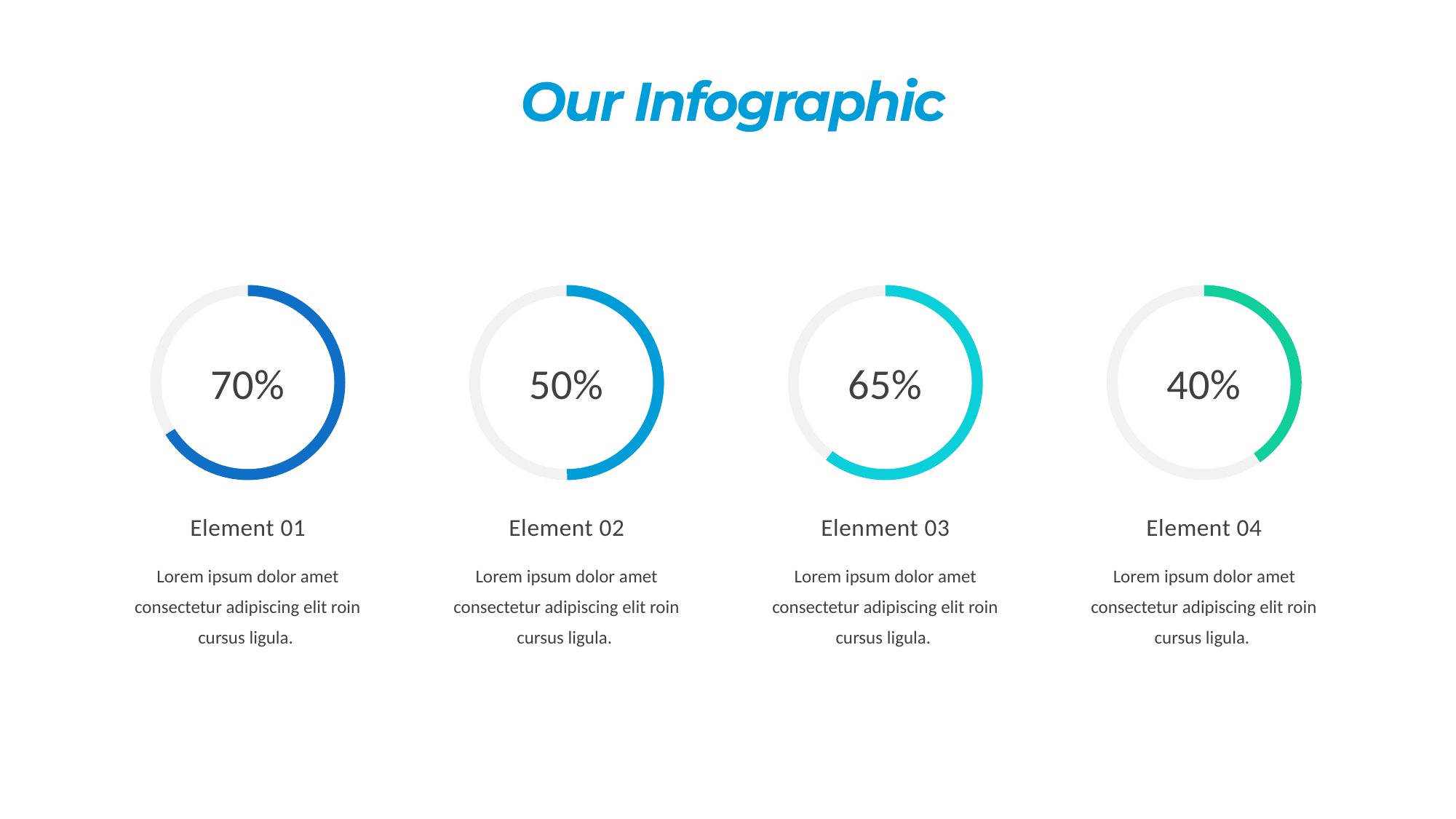

Our Infographic

70%

50%

65%

40%
Element 01
Element 02
Elenment 03
Element 04
Lorem ipsum dolor amet consectetur adipiscing elit roin cursus ligula.
Lorem ipsum dolor amet consectetur adipiscing elit roin cursus ligula.
Lorem ipsum dolor amet consectetur adipiscing elit roin cursus ligula.
Lorem ipsum dolor amet consectetur adipiscing elit roin cursus ligula.